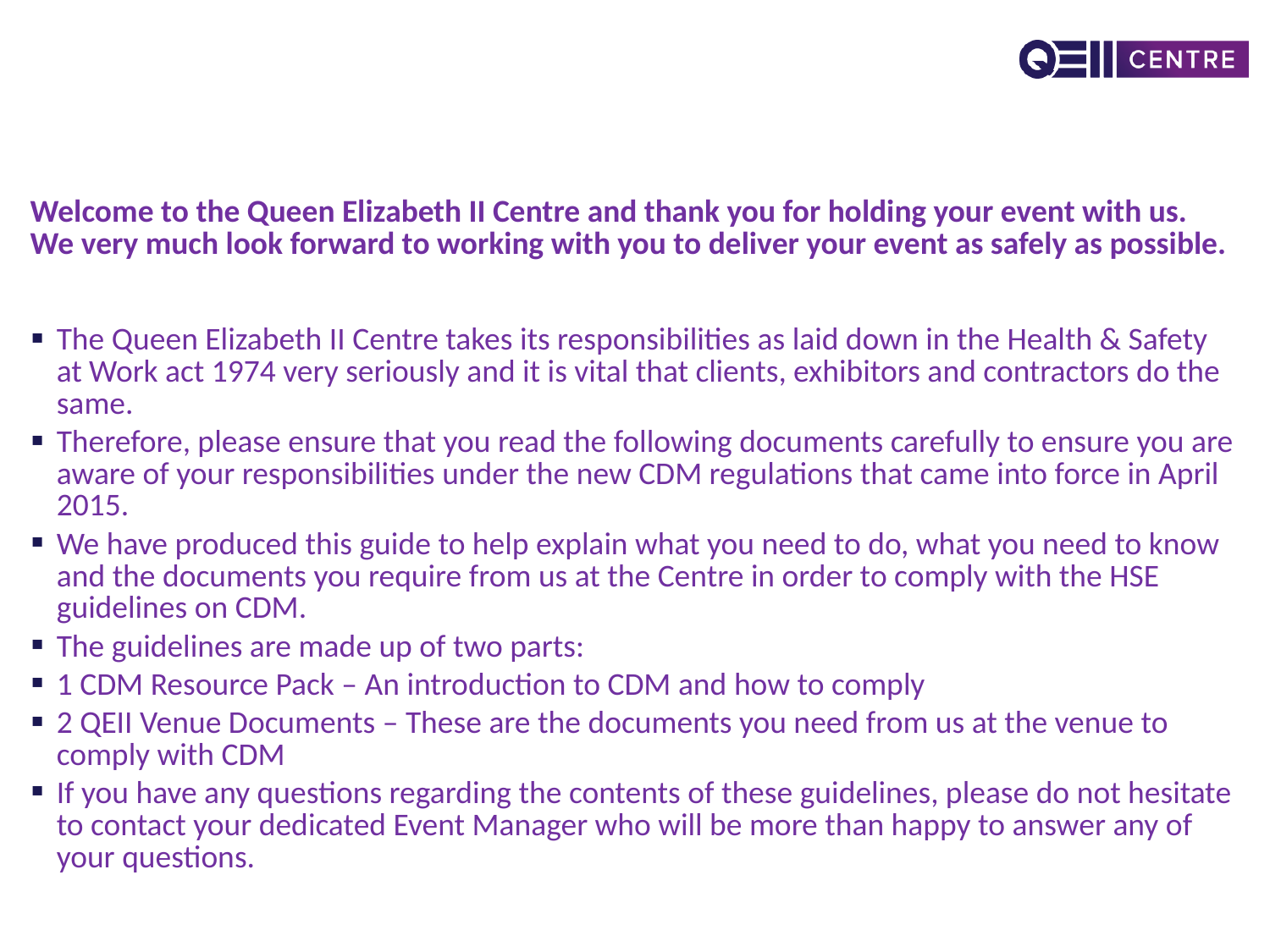

# Welcome to the Queen Elizabeth II Centre and thank you for holding your event with us. We very much look forward to working with you to deliver your event as safely as possible.

The Queen Elizabeth II Centre takes its responsibilities as laid down in the Health & Safety at Work act 1974 very seriously and it is vital that clients, exhibitors and contractors do the same.
Therefore, please ensure that you read the following documents carefully to ensure you are aware of your responsibilities under the new CDM regulations that came into force in April 2015.
We have produced this guide to help explain what you need to do, what you need to know and the documents you require from us at the Centre in order to comply with the HSE guidelines on CDM.
The guidelines are made up of two parts:
1 CDM Resource Pack – An introduction to CDM and how to comply
2 QEII Venue Documents – These are the documents you need from us at the venue to comply with CDM
If you have any questions regarding the contents of these guidelines, please do not hesitate to contact your dedicated Event Manager who will be more than happy to answer any of your questions.